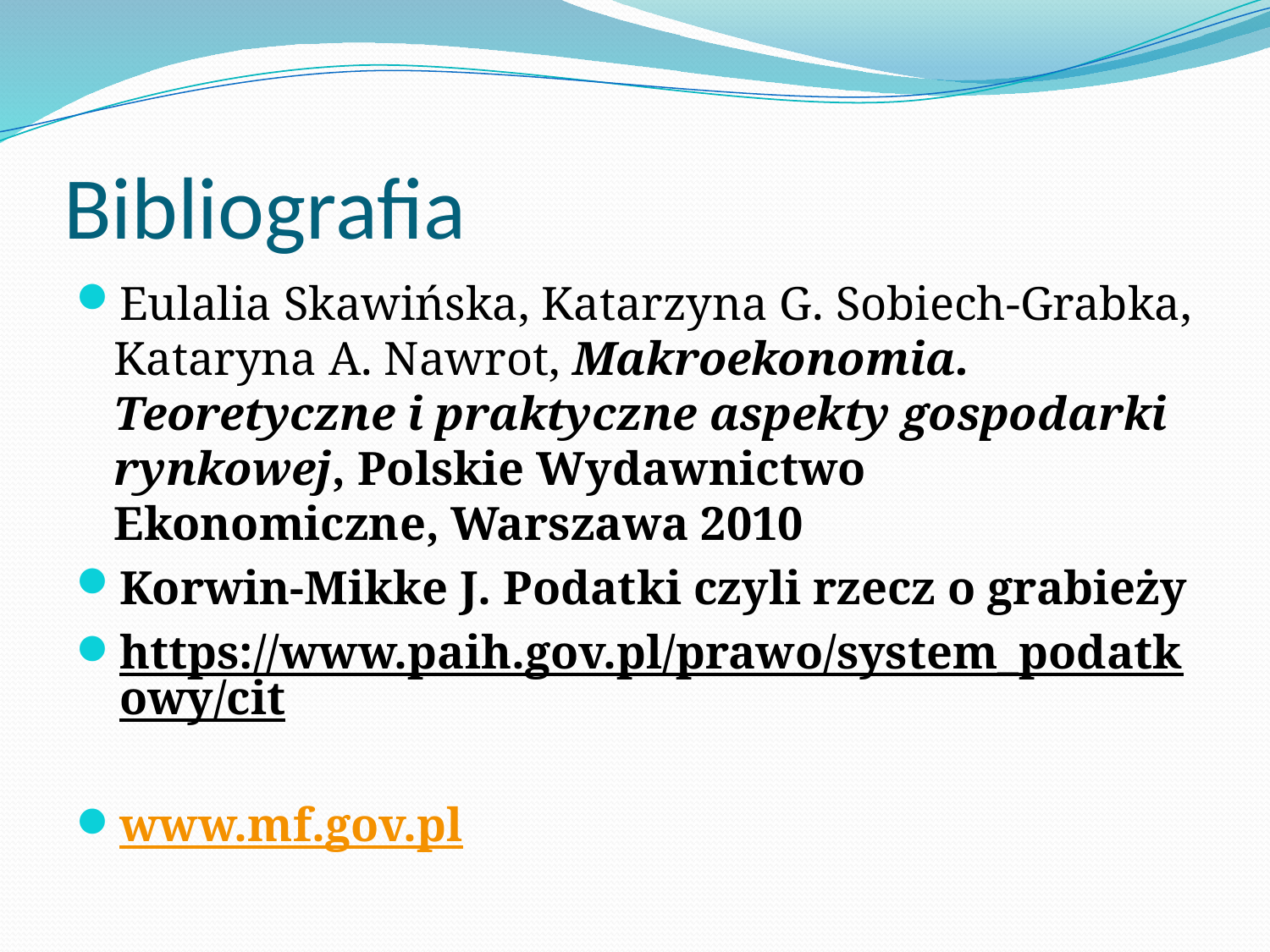

# Bibliografia
Eulalia Skawińska, Katarzyna G. Sobiech-Grabka, Kataryna A. Nawrot, Makroekonomia. Teoretyczne i praktyczne aspekty gospodarki rynkowej, Polskie Wydawnictwo Ekonomiczne, Warszawa 2010
Korwin-Mikke J. Podatki czyli rzecz o grabieży
https://www.paih.gov.pl/prawo/system_podatkowy/cit
www.mf.gov.pl